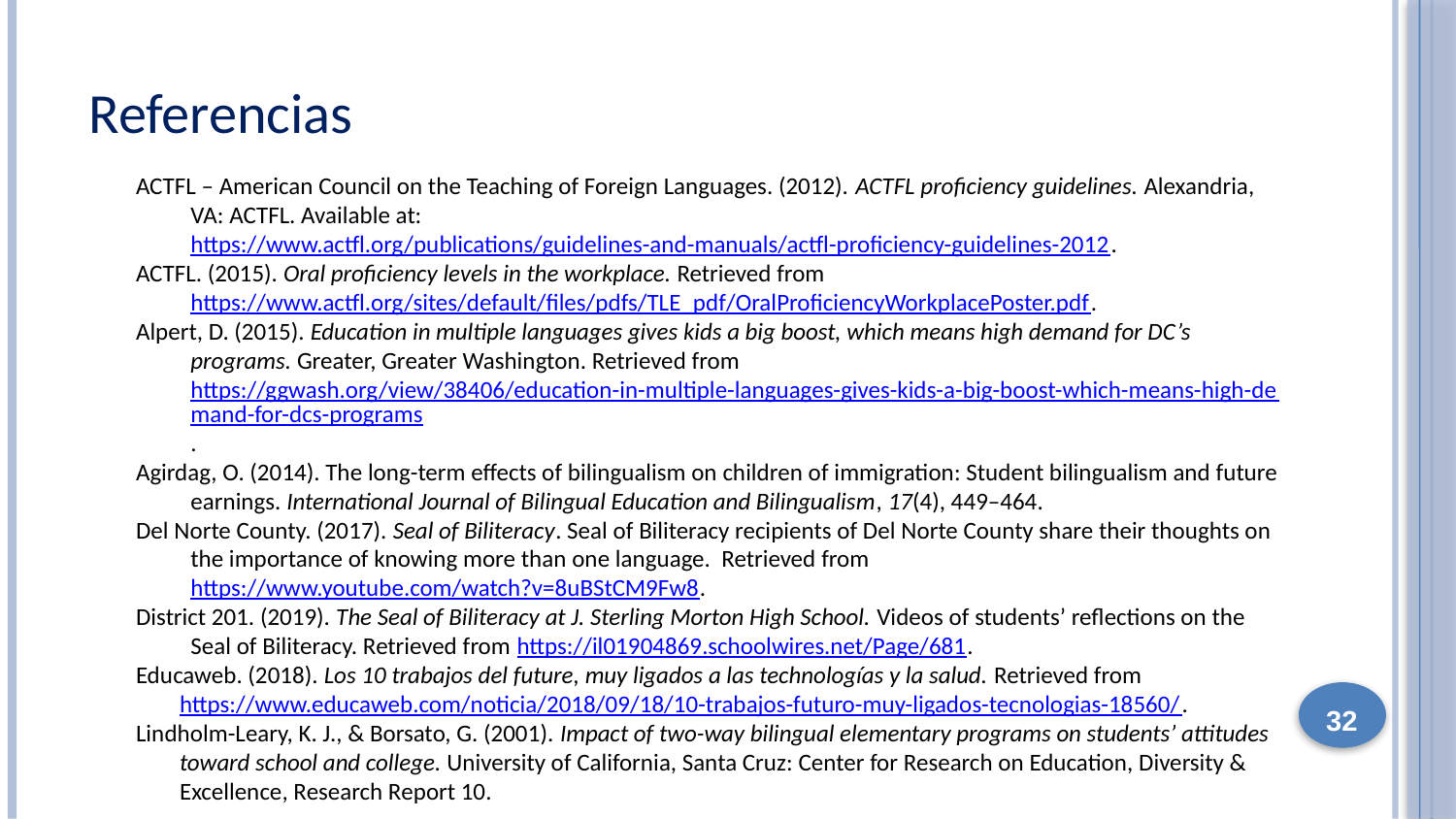

Referencias
ACTFL – American Council on the Teaching of Foreign Languages. (2012). ACTFL proficiency guidelines. Alexandria, VA: ACTFL. Available at: https://www.actfl.org/publications/guidelines-and-manuals/actfl-proficiency-guidelines-2012.
ACTFL. (2015). Oral proficiency levels in the workplace. Retrieved from https://www.actfl.org/sites/default/files/pdfs/TLE_pdf/OralProficiencyWorkplacePoster.pdf.
Alpert, D. (2015). Education in multiple languages gives kids a big boost, which means high demand for DC’s programs. Greater, Greater Washington. Retrieved from https://ggwash.org/view/38406/education-in-multiple-languages-gives-kids-a-big-boost-which-means-high-demand-for-dcs-programs.
Agirdag, O. (2014). The long-term effects of bilingualism on children of immigration: Student bilingualism and future earnings. International Journal of Bilingual Education and Bilingualism, 17(4), 449–464.
Del Norte County. (2017). Seal of Biliteracy. Seal of Biliteracy recipients of Del Norte County share their thoughts on the importance of knowing more than one language.  Retrieved from https://www.youtube.com/watch?v=8uBStCM9Fw8.
District 201. (2019). The Seal of Biliteracy at J. Sterling Morton High School. Videos of students’ reflections on the Seal of Biliteracy. Retrieved from https://il01904869.schoolwires.net/Page/681.
Educaweb. (2018). Los 10 trabajos del future, muy ligados a las technologías y la salud. Retrieved from https://www.educaweb.com/noticia/2018/09/18/10-trabajos-futuro-muy-ligados-tecnologias-18560/.
Lindholm-Leary, K. J., & Borsato, G. (2001). Impact of two-way bilingual elementary programs on students’ attitudes toward school and college. University of California, Santa Cruz: Center for Research on Education, Diversity & Excellence, Research Report 10.

32